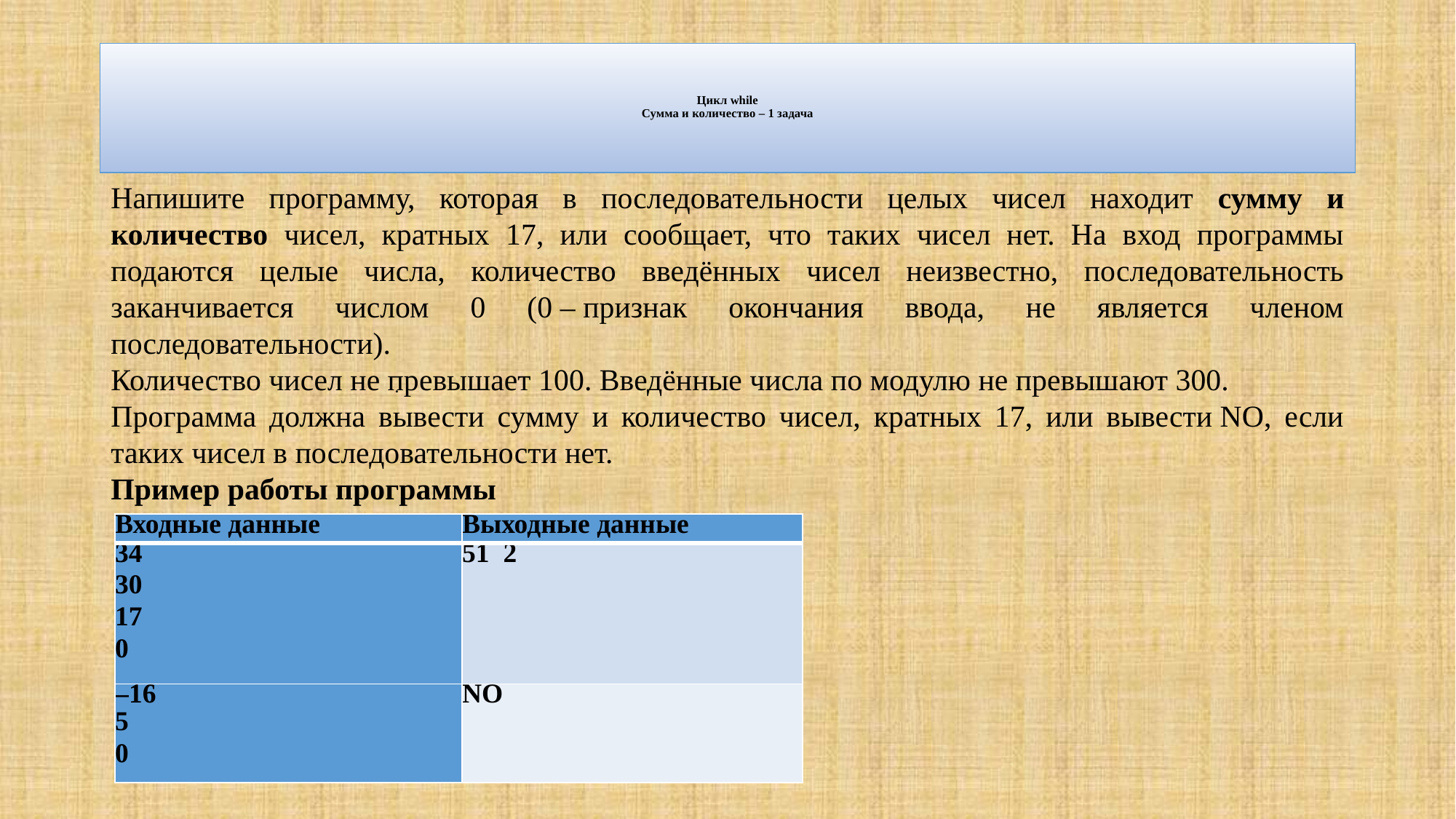

# Цикл while Сумма и количество – 1 задача
Напишите программу, которая в последовательности целых чисел находит сумму и количество чисел, кратных 17, или сообщает, что таких чисел нет. На вход программы подаются целые числа, количество введённых чисел неизвестно, последовательность заканчивается числом 0 (0 – признак окончания ввода, не является членом последовательности).
Количество чисел не превышает 100. Введённые числа по модулю не превышают 300.
Программа должна вывести сумму и количество чисел, кратных 17, или вывести NO, если таких чисел в последовательности нет.
Пример работы программы
.
| Входные данные | Выходные данные |
| --- | --- |
| 34 30 17 0 | 51  2 |
| –16 5 0 | NO |